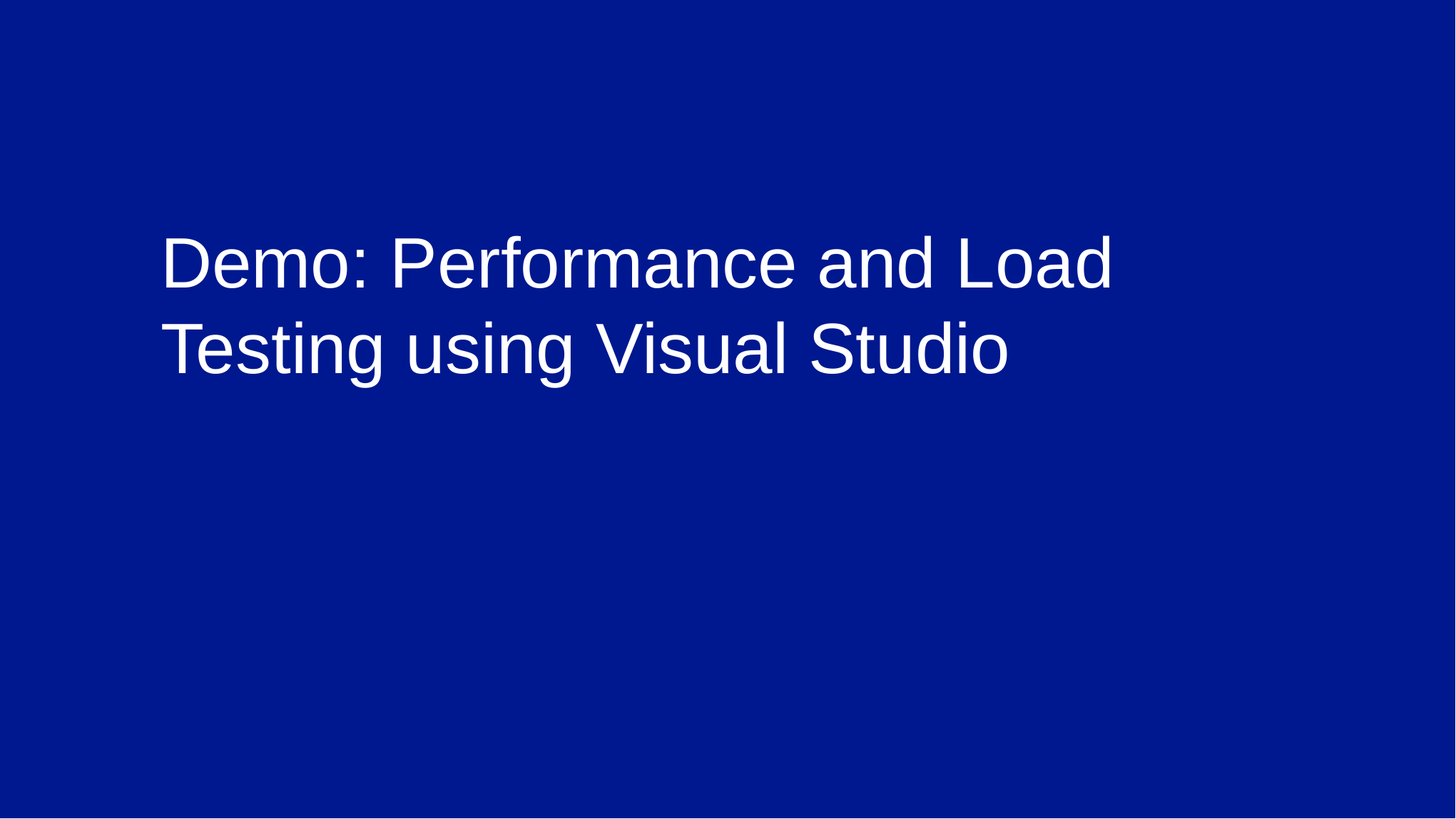

# Demo: Performance and Load Testing using Visual Studio